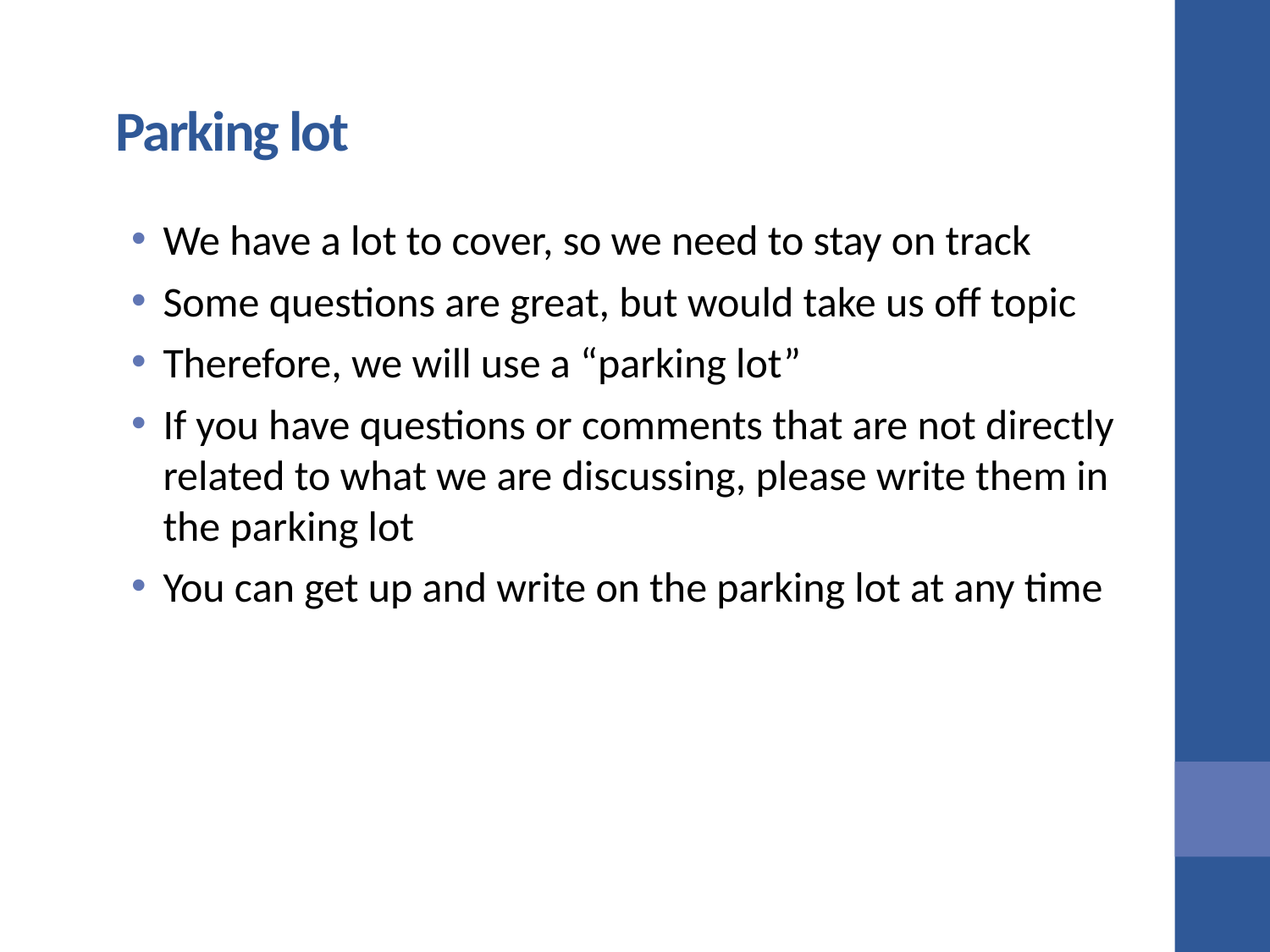

# Parking lot
We have a lot to cover, so we need to stay on track
Some questions are great, but would take us off topic
Therefore, we will use a “parking lot”
If you have questions or comments that are not directly related to what we are discussing, please write them in the parking lot
You can get up and write on the parking lot at any time